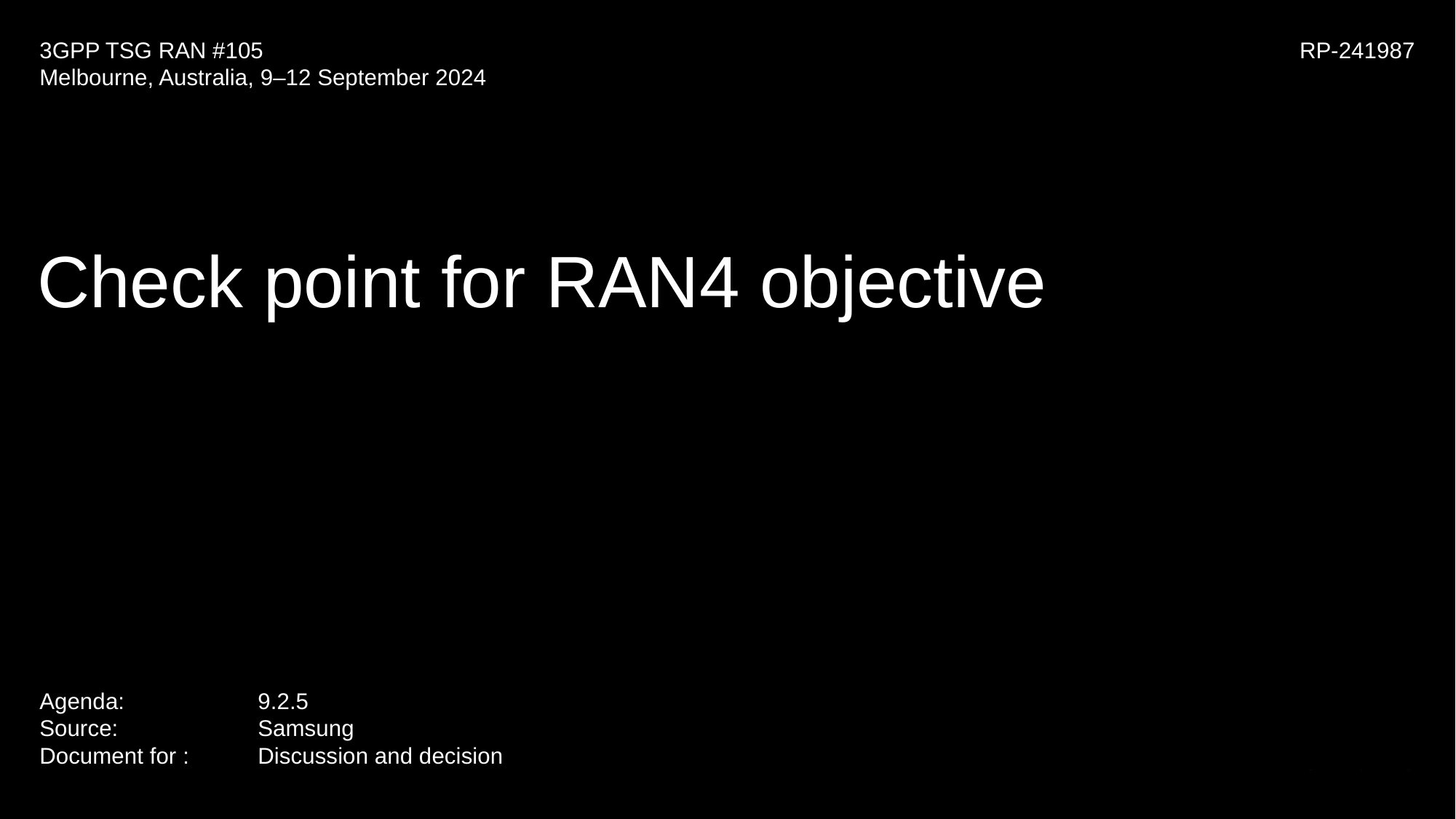

RP-241987
Check point for RAN4 objective
Agenda: 		9.2.5
Source:		Samsung
Document for : 	Discussion and decision